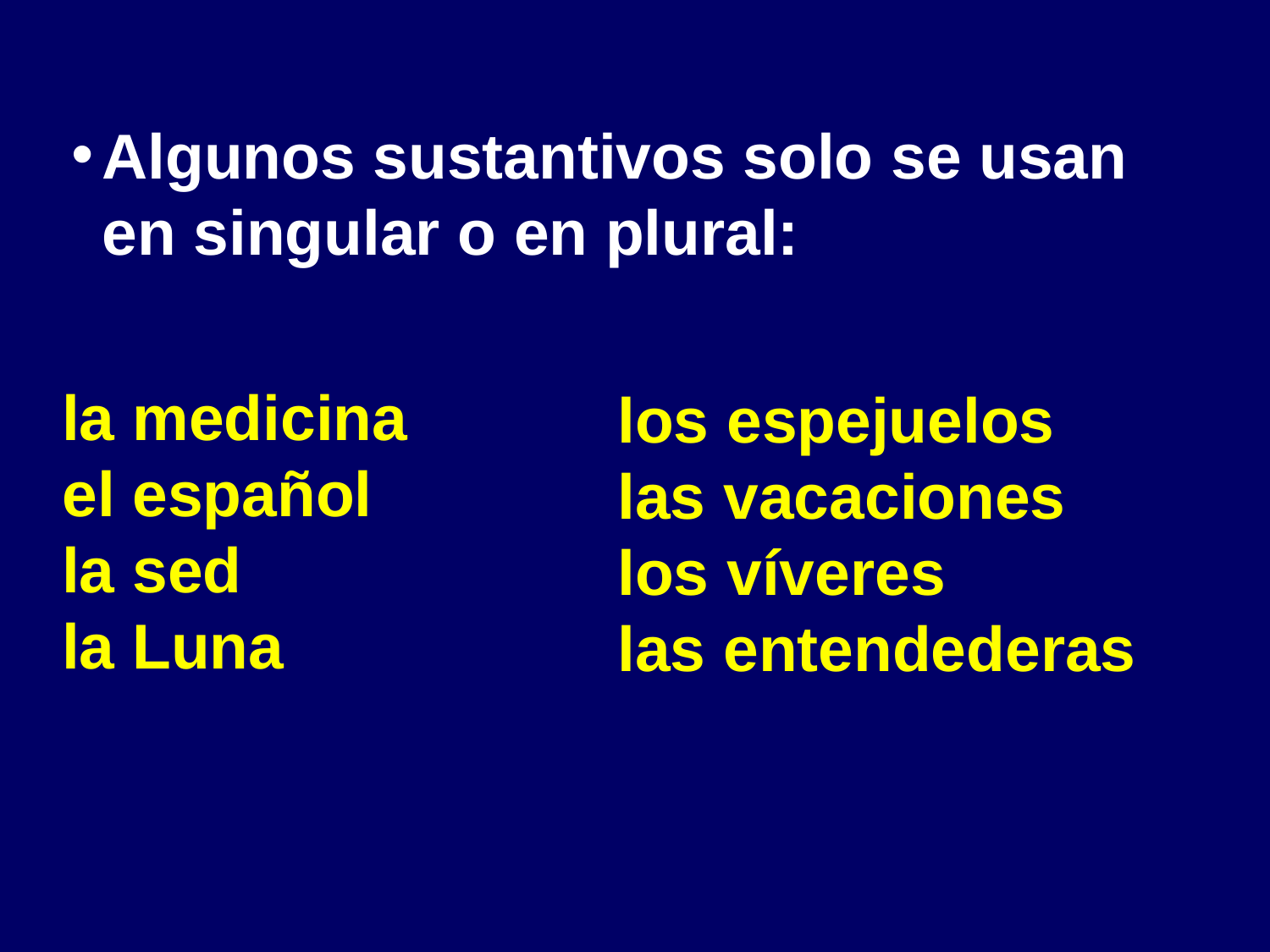

Algunos sustantivos solo se usan en singular o en plural:
la medicina
el español
la sed
la Luna
los espejuelos
las vacaciones
los víveres
las entendederas